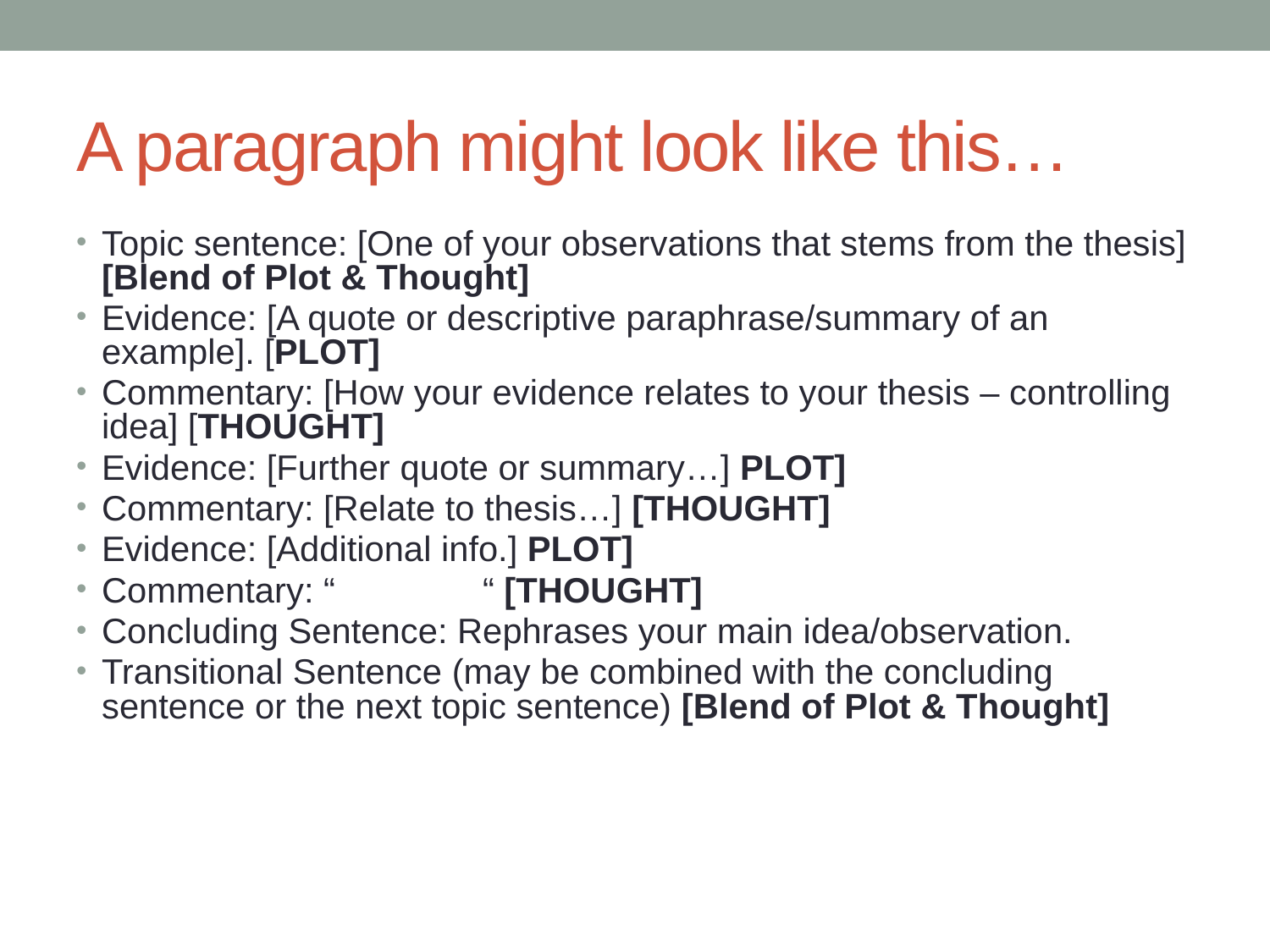

# A paragraph might look like this…
Topic sentence: [One of your observations that stems from the thesis] [Blend of Plot & Thought]
Evidence: [A quote or descriptive paraphrase/summary of an example]. [PLOT]
Commentary: [How your evidence relates to your thesis – controlling idea] [THOUGHT]
Evidence: [Further quote or summary…] PLOT]
Commentary: [Relate to thesis…] [THOUGHT]
Evidence: [Additional info.] PLOT]
Commentary: “		“ [THOUGHT]
Concluding Sentence: Rephrases your main idea/observation.
Transitional Sentence (may be combined with the concluding sentence or the next topic sentence) [Blend of Plot & Thought]